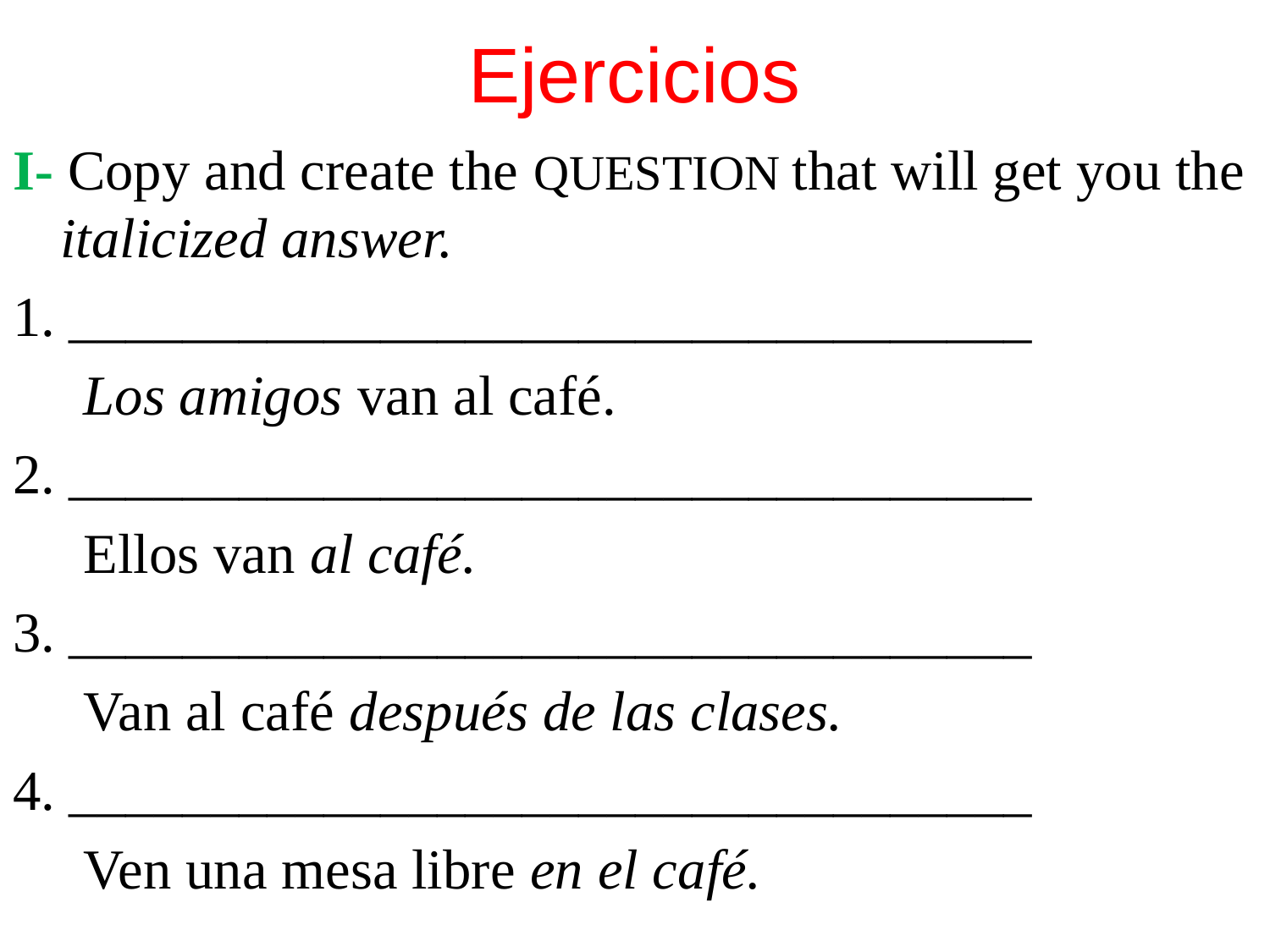

# Ejercicios
I- Copy and create the QUESTION that will get you the italicized answer.
1. __________________________________
     Los amigos van al café.
2. __________________________________
     Ellos van al café.
3. __________________________________
     Van al café después de las clases.
4. __________________________________
     Ven una mesa libre en el café.